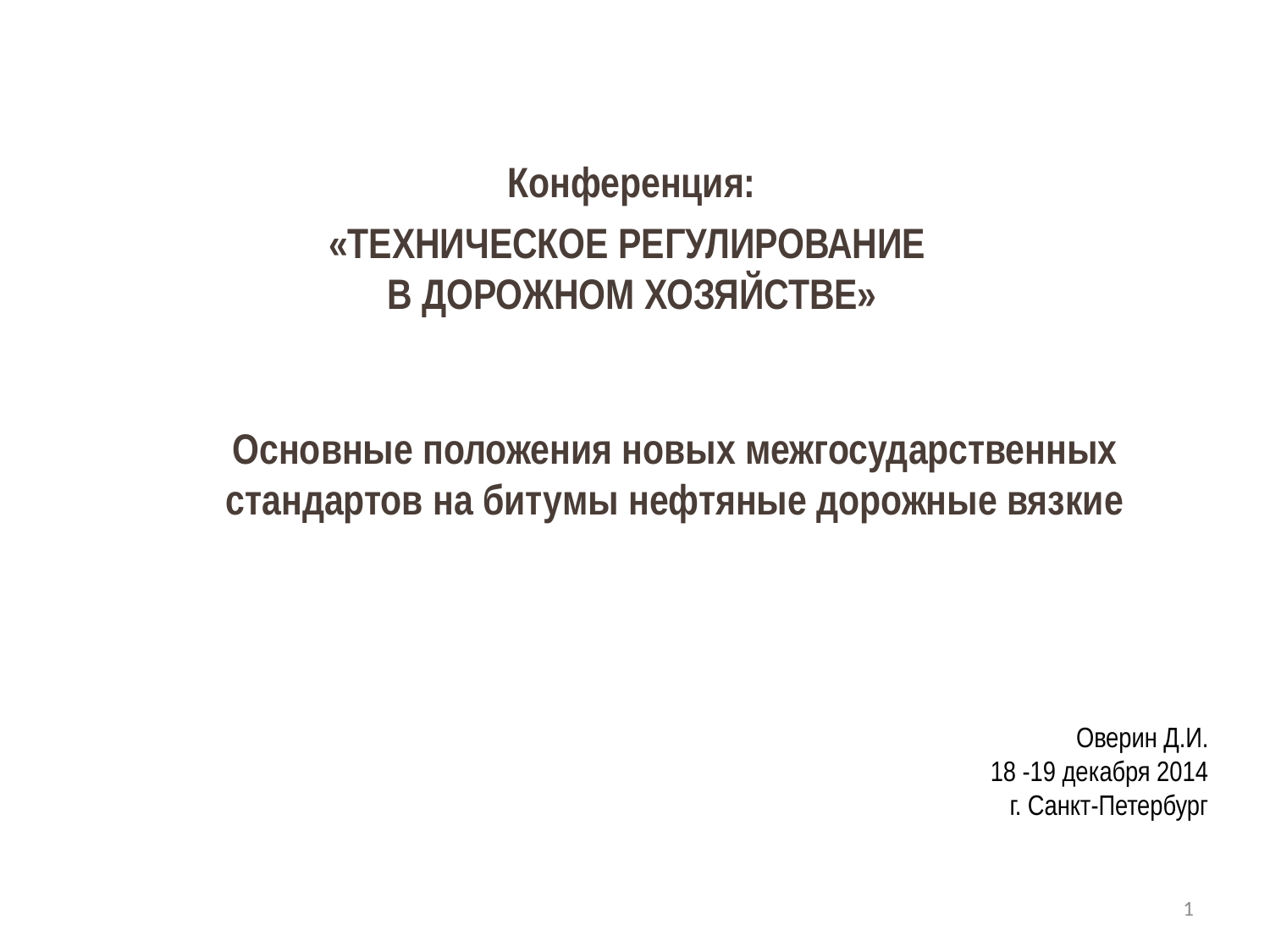

Конференция:
«ТЕХНИЧЕСКОЕ РЕГУЛИРОВАНИЕ
В ДОРОЖНОМ ХОЗЯЙСТВЕ»
Основные положения новых межгосударственных стандартов на битумы нефтяные дорожные вязкие
Оверин Д.И.
18 -19 декабря 2014
г. Санкт-Петербург
1